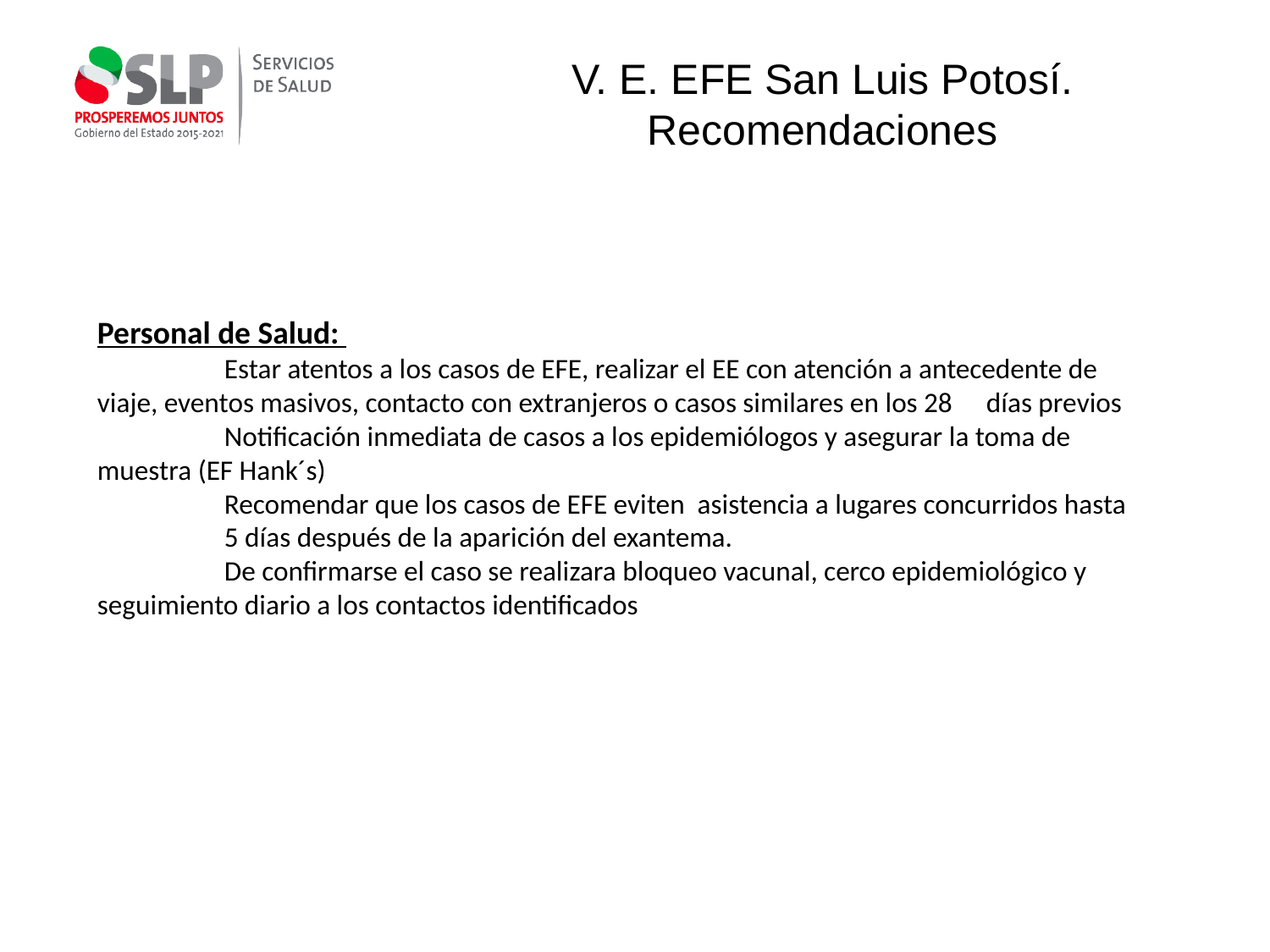

V. E. EFE San Luis Potosí.
Recomendaciones
Personal de Salud:
	Estar atentos a los casos de EFE, realizar el EE con atención a antecedente de 	viaje, eventos masivos, contacto con extranjeros o casos similares en los 28 	días previos
	Notificación inmediata de casos a los epidemiólogos y asegurar la toma de 	muestra (EF Hank´s)
	Recomendar que los casos de EFE eviten  asistencia a lugares concurridos hasta 	5 días después de la aparición del exantema.
	De confirmarse el caso se realizara bloqueo vacunal, cerco epidemiológico y 	seguimiento diario a los contactos identificados